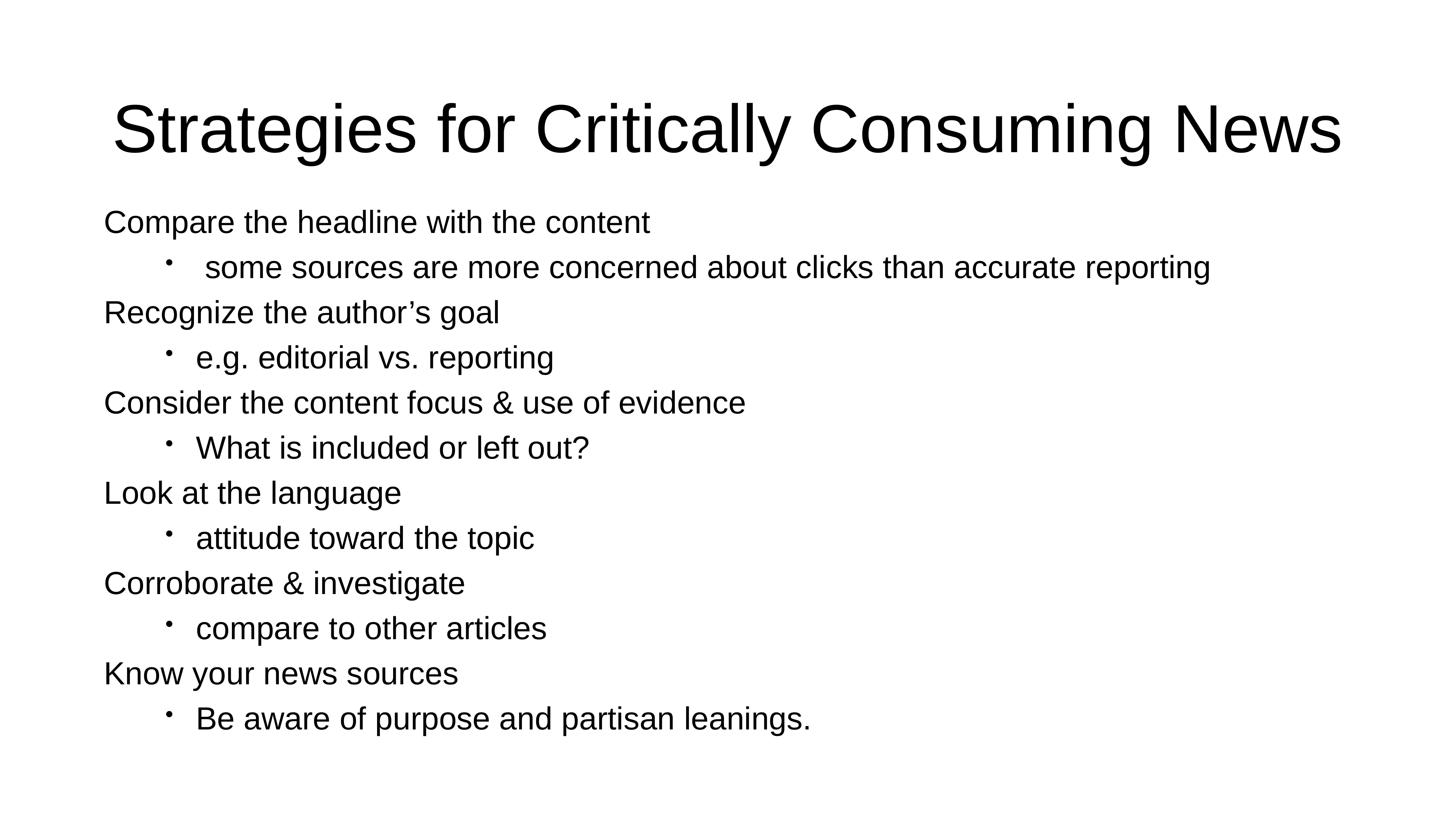

# Strategies for Critically Consuming News
Compare the headline with the content
 some sources are more concerned about clicks than accurate reporting
Recognize the author’s goal
e.g. editorial vs. reporting
Consider the content focus & use of evidence
What is included or left out?
Look at the language
attitude toward the topic
Corroborate & investigate
compare to other articles
Know your news sources
Be aware of purpose and partisan leanings.